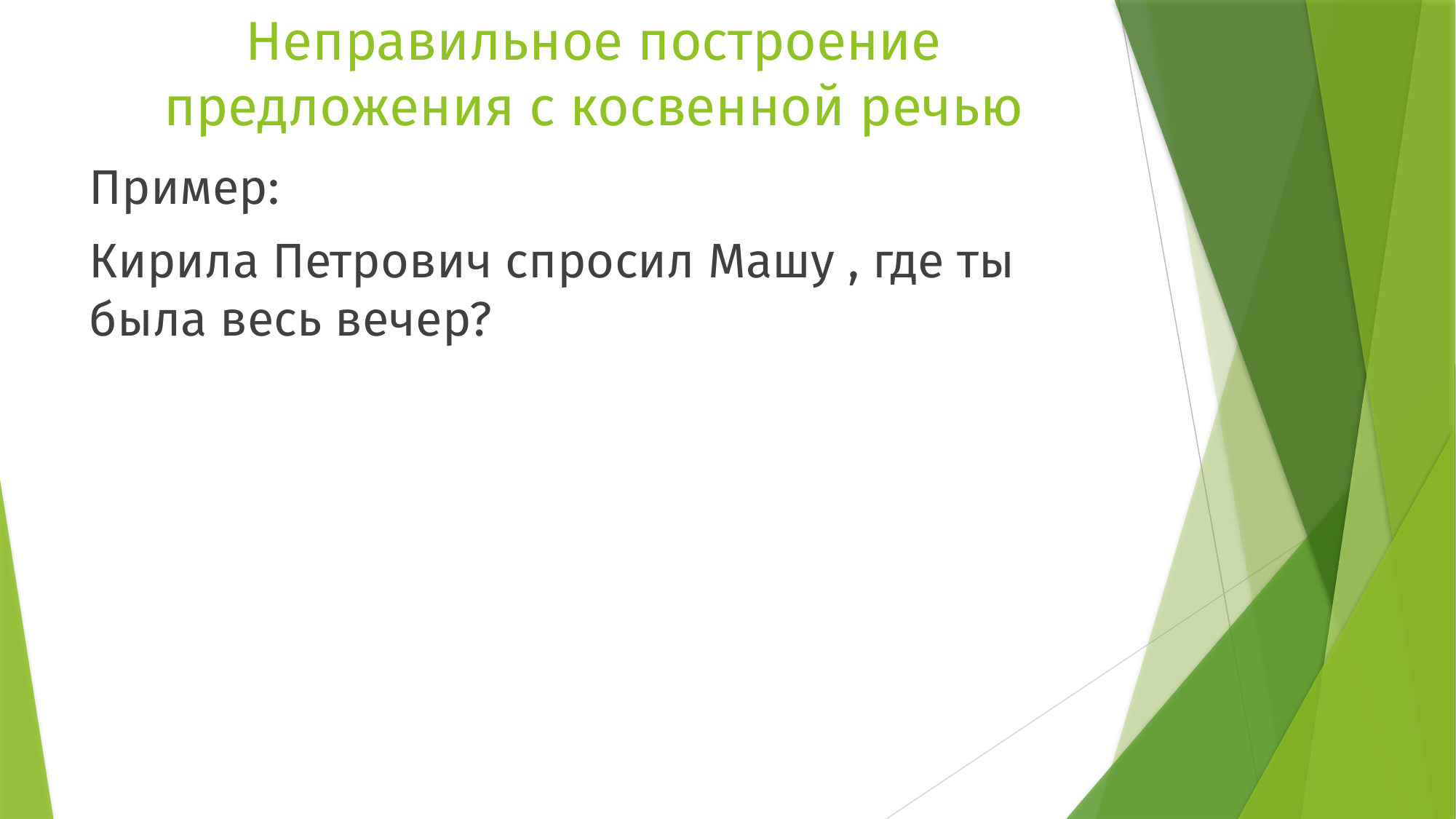

# Неправильное построение предложения с косвенной речью
Пример:
Кирила Петрович спросил Машу , где ты была весь вечер?